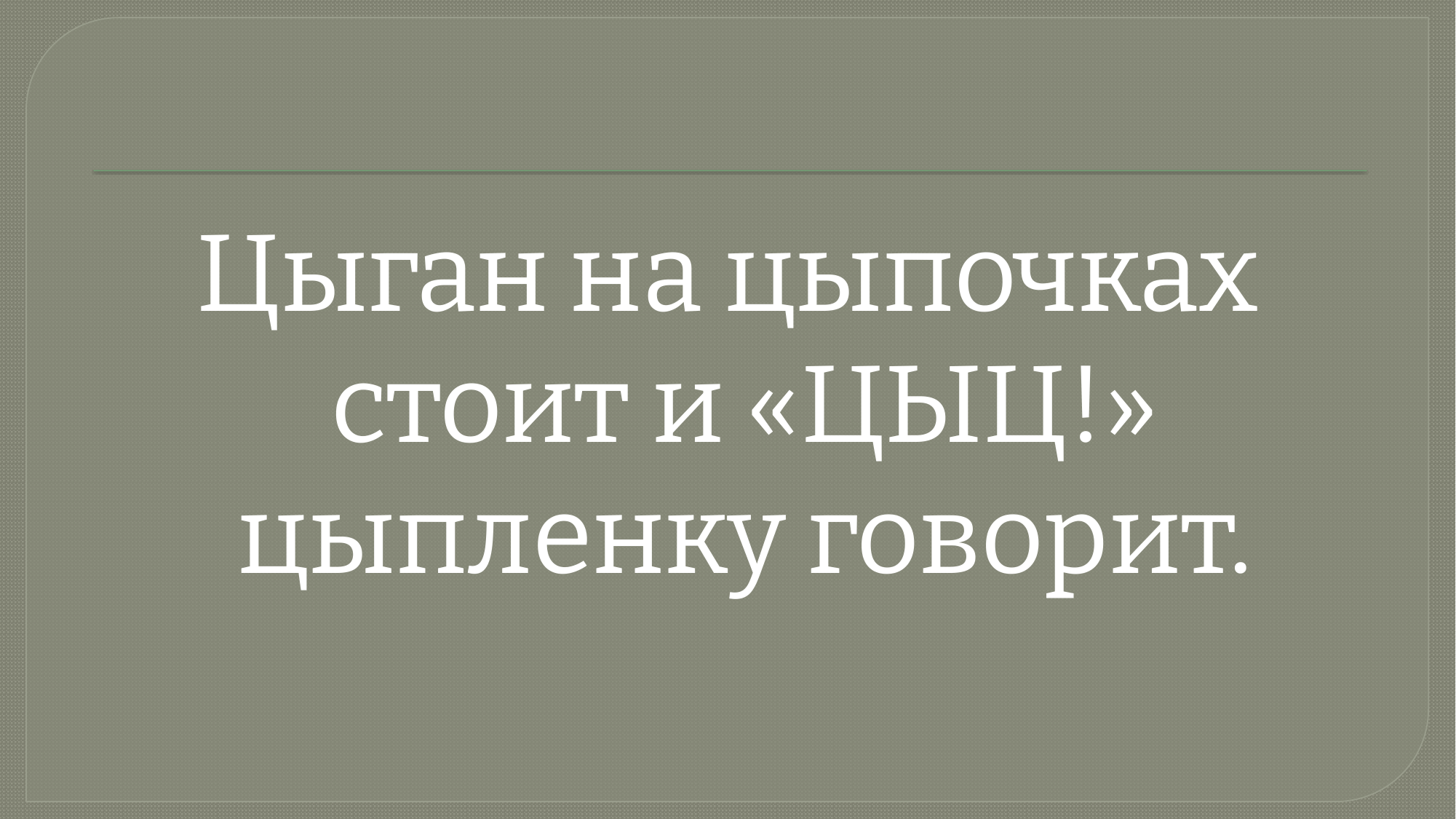

Цыган на цыпочках стоит и «ЦЫЦ!» цыпленку говорит.